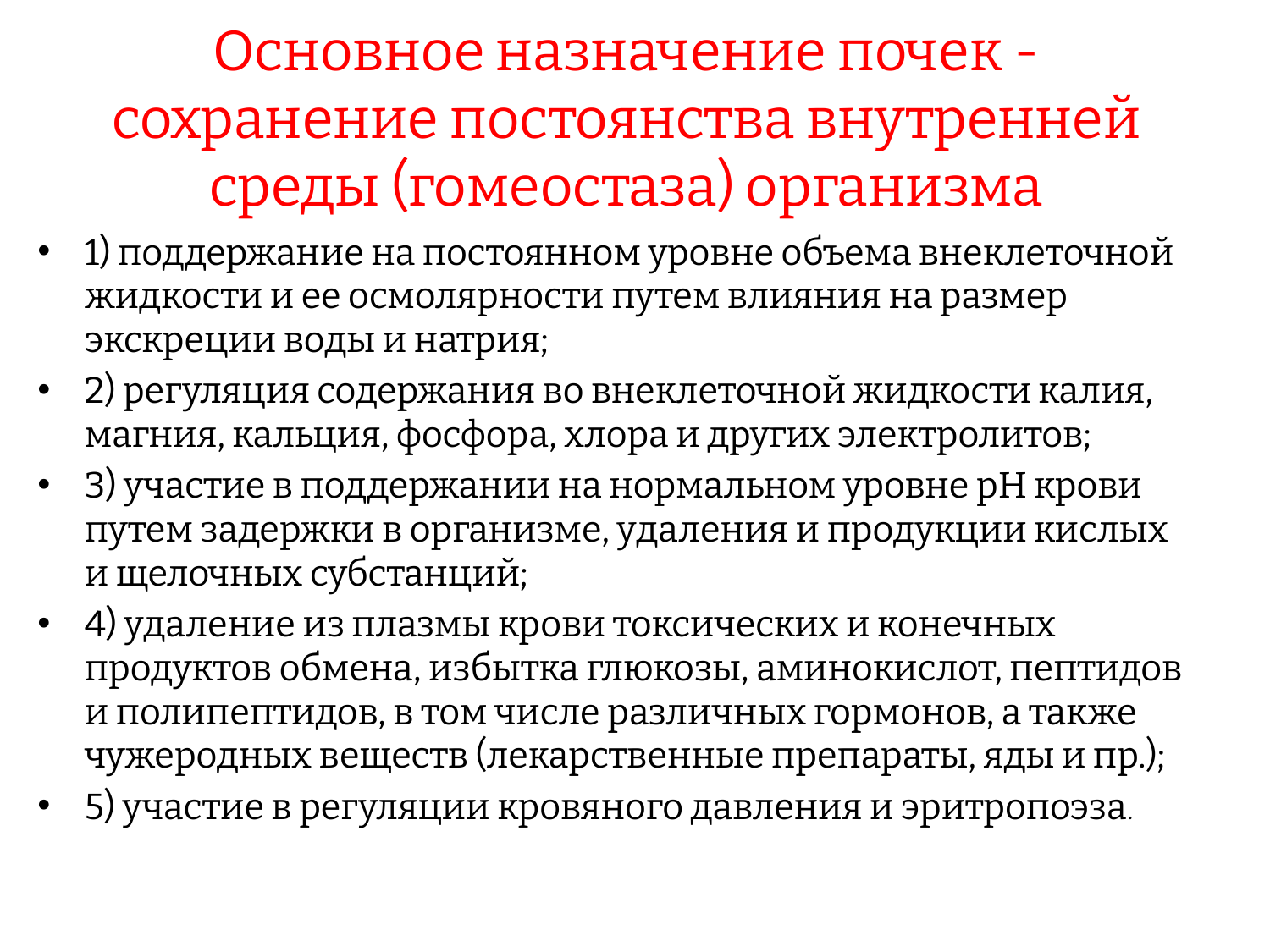

# Основное назначение почек - сохранение постоянства внутренней среды (гомеостаза) организма
1) поддержание на постоянном уровне объема внеклеточной жидкости и ее осмолярности путем влияния на размер экскреции воды и натрия;
2) регуляция содержания во внеклеточной жидкости калия, магния, кальция, фосфора, хлора и других электролитов;
3) участие в поддержании на нормальном уровне рН крови путем задержки в организме, удаления и продукции кислых и щелочных субстанций;
4) удаление из плазмы крови токсических и конечных продуктов обмена, избытка глюкозы, аминокислот, пептидов и полипептидов, в том числе различных гормонов, а также чужеродных веществ (лекарственные препараты, яды и пр.);
5) участие в регуляции кровяного давления и эритропоэза.